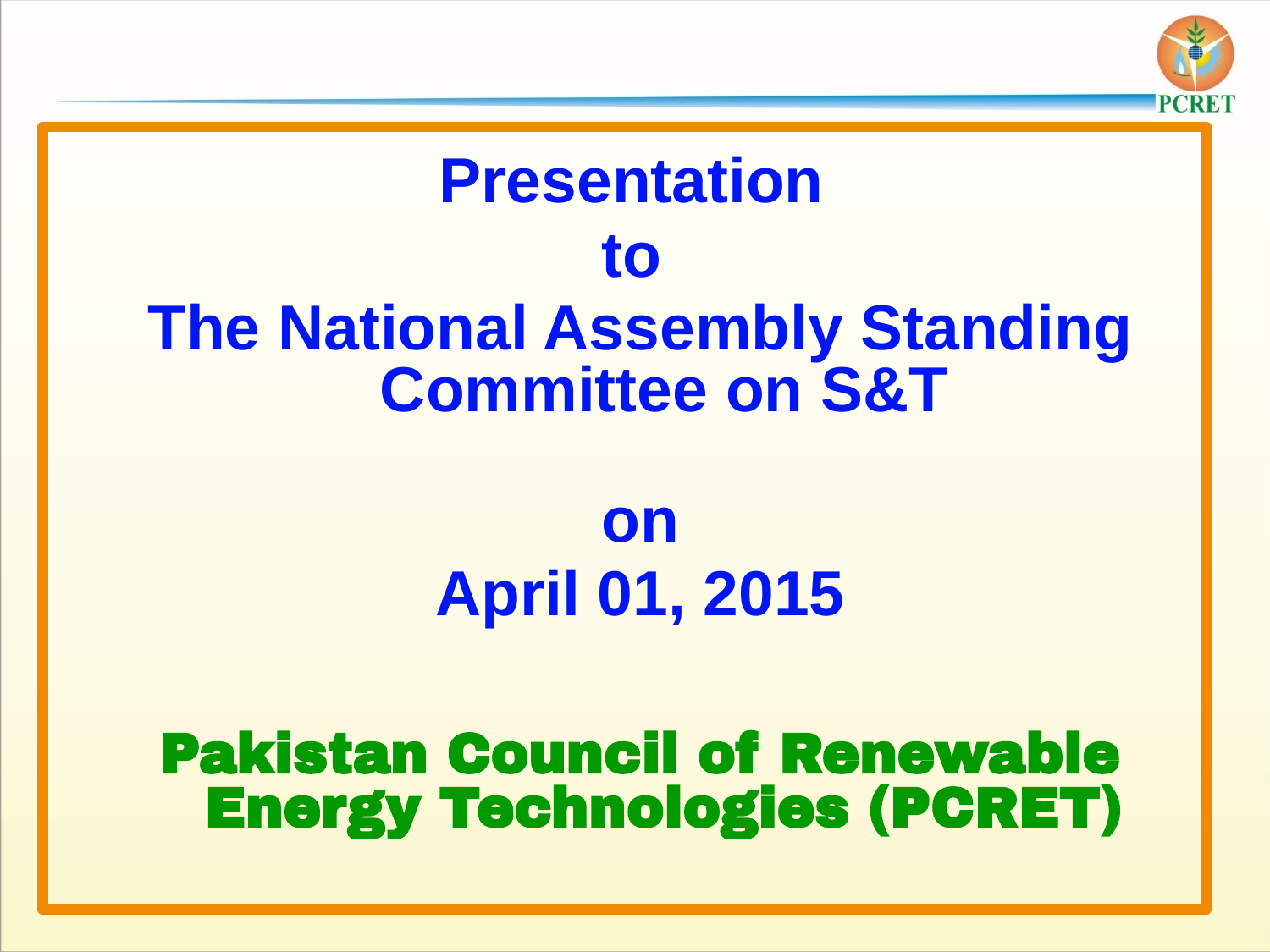

Presentation
to
The National Assembly Standing Committee on S&T

on
April 01, 2015

Pakistan Council of Renewable Energy Technologies (PCRET)